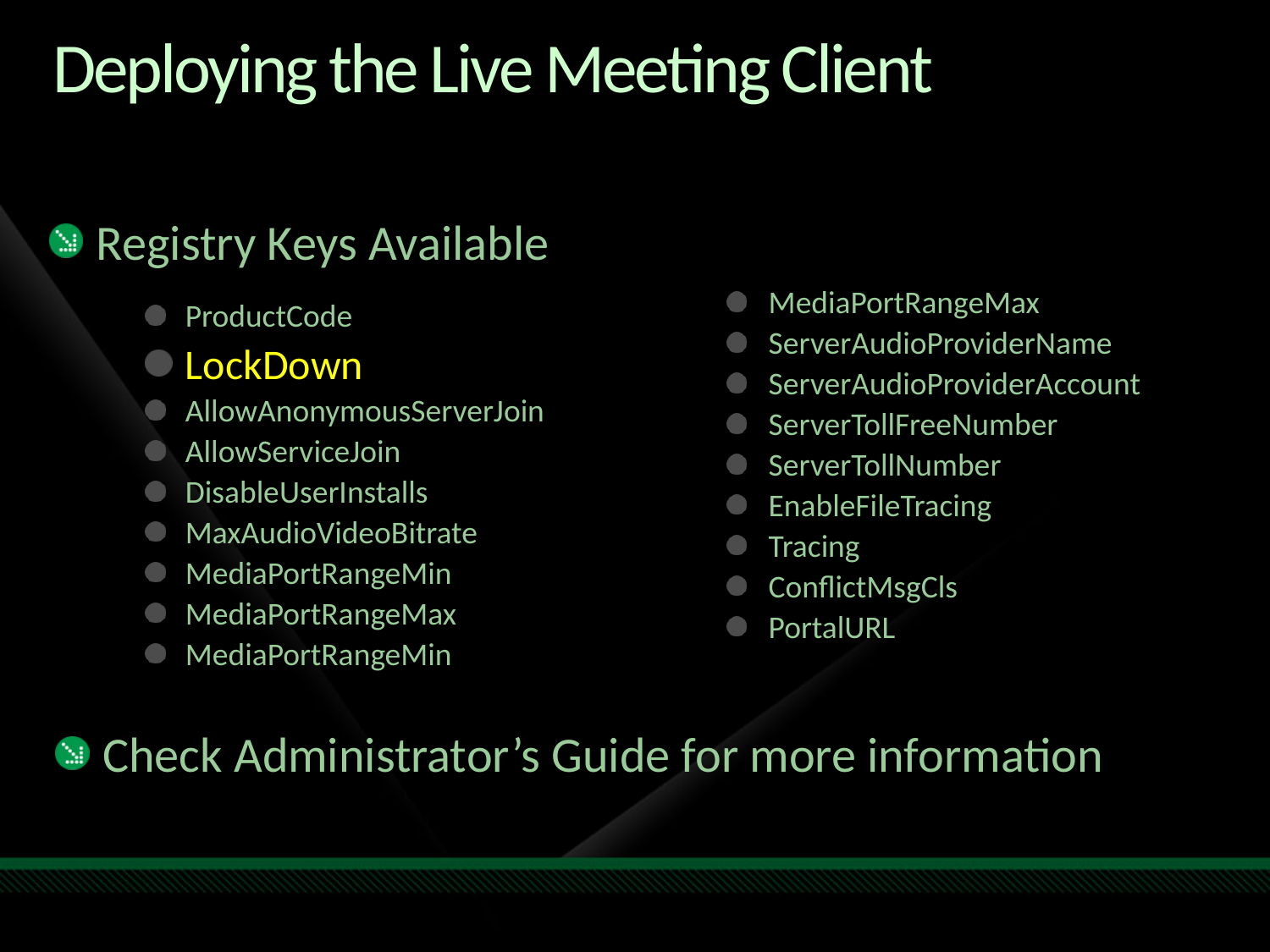

# Deploying the Live Meeting Client
Registry Keys Available

MediaPortRangeMax
ServerAudioProviderName
ServerAudioProviderAccount
ServerTollFreeNumber
ServerTollNumber
EnableFileTracing
Tracing
ConflictMsgCls
PortalURL

ProductCode
LockDown
AllowAnonymousServerJoin
AllowServiceJoin
DisableUserInstalls
MaxAudioVideoBitrate
MediaPortRangeMin
MediaPortRangeMax
MediaPortRangeMin

Check Administrator’s Guide for more information